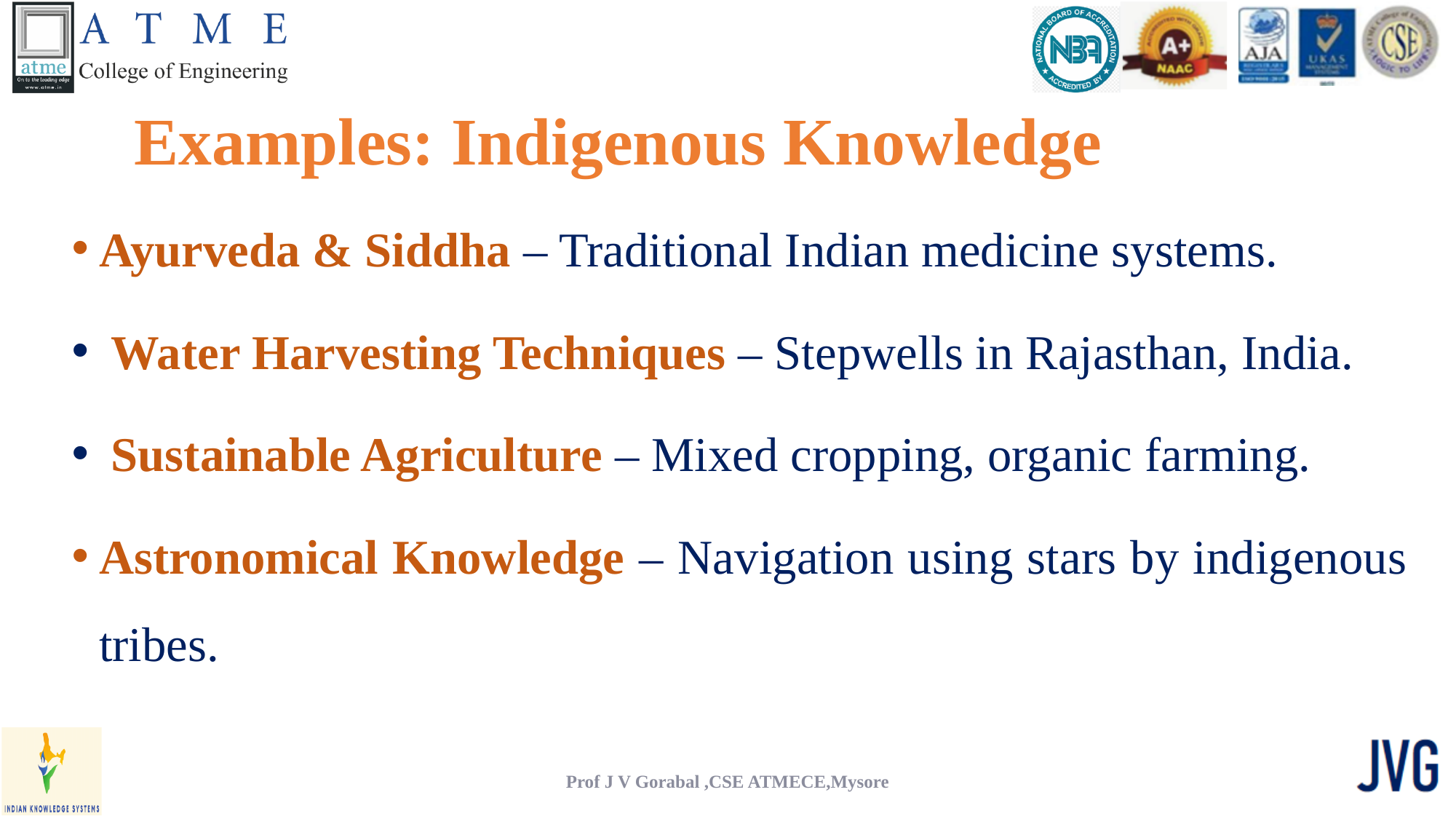

# Examples: Indigenous Knowledge
Ayurveda & Siddha – Traditional Indian medicine systems.
 Water Harvesting Techniques – Stepwells in Rajasthan, India.
 Sustainable Agriculture – Mixed cropping, organic farming.
Astronomical Knowledge – Navigation using stars by indigenous tribes.

Prof J V Gorabal ,CSE ATMECE,Mysore